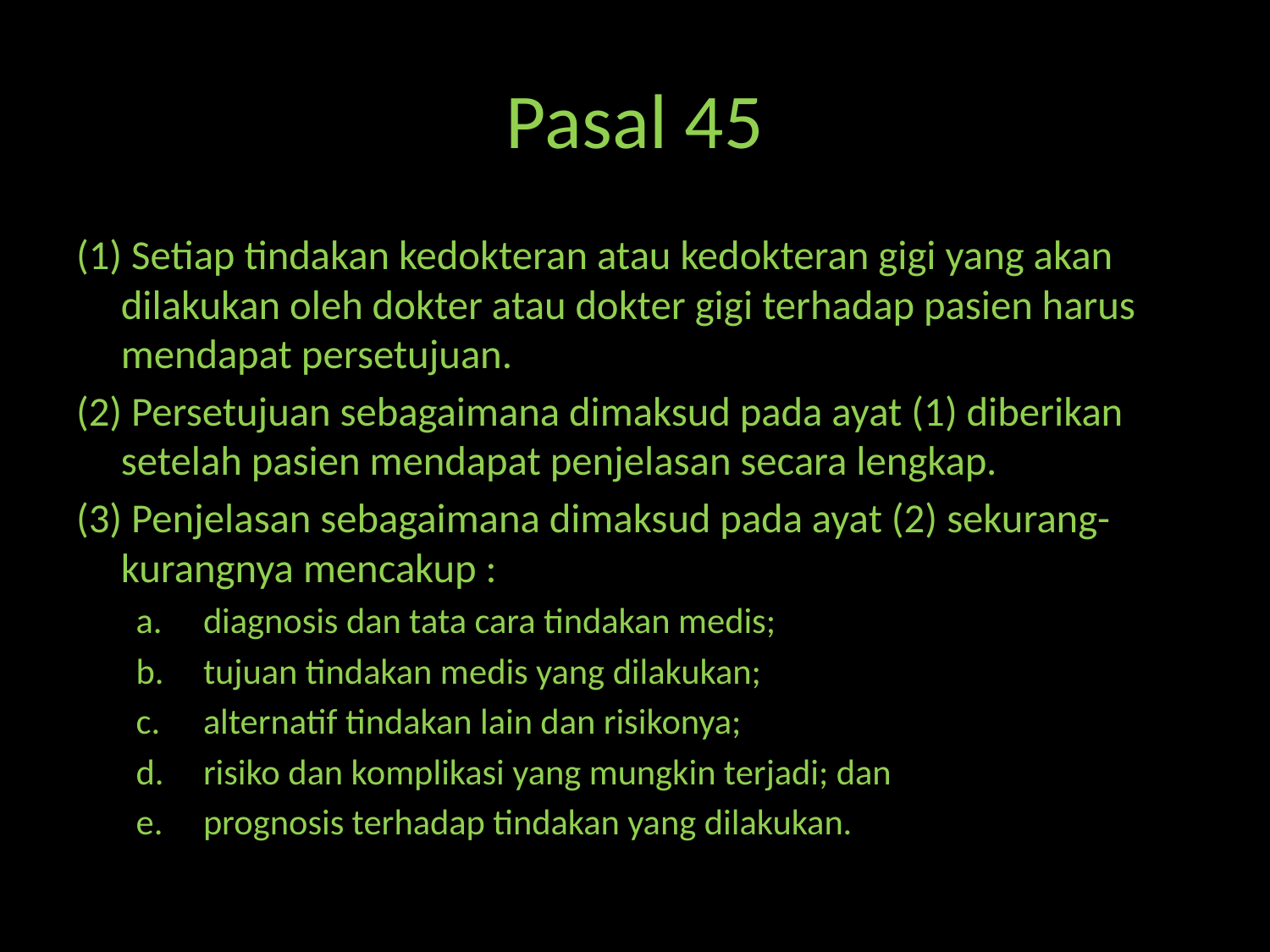

# Pasal 45
(1) Setiap tindakan kedokteran atau kedokteran gigi yang akan dilakukan oleh dokter atau dokter gigi terhadap pasien harus mendapat persetujuan.
(2) Persetujuan sebagaimana dimaksud pada ayat (1) diberikan setelah pasien mendapat penjelasan secara lengkap.
(3) Penjelasan sebagaimana dimaksud pada ayat (2) sekurang-kurangnya mencakup :
diagnosis dan tata cara tindakan medis;
tujuan tindakan medis yang dilakukan;
alternatif tindakan lain dan risikonya;
risiko dan komplikasi yang mungkin terjadi; dan
prognosis terhadap tindakan yang dilakukan.